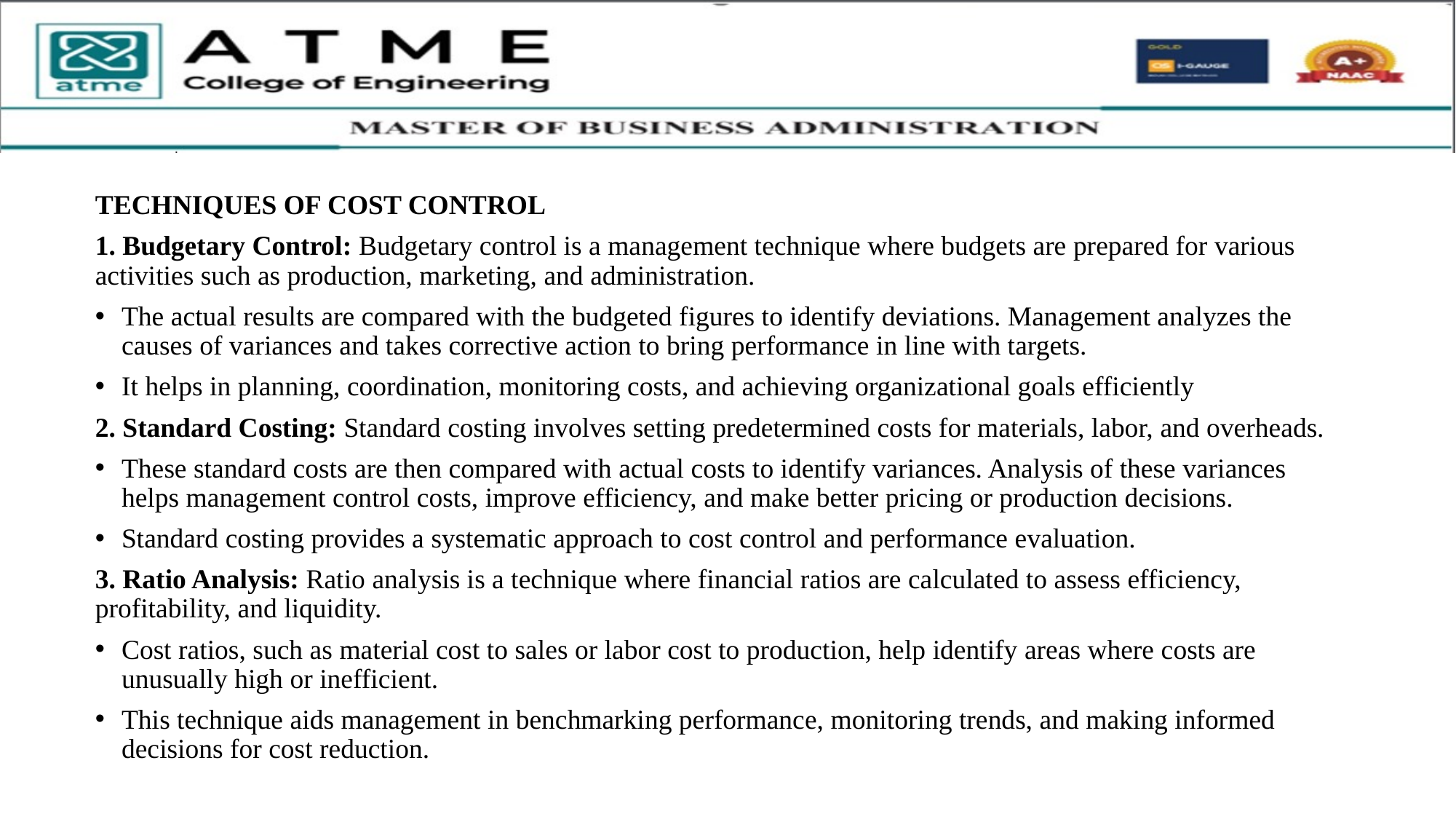

TECHNIQUES OF COST CONTROL
1. Budgetary Control: Budgetary control is a management technique where budgets are prepared for various activities such as production, marketing, and administration.
The actual results are compared with the budgeted figures to identify deviations. Management analyzes the causes of variances and takes corrective action to bring performance in line with targets.
It helps in planning, coordination, monitoring costs, and achieving organizational goals efficiently
2. Standard Costing: Standard costing involves setting predetermined costs for materials, labor, and overheads.
These standard costs are then compared with actual costs to identify variances. Analysis of these variances helps management control costs, improve efficiency, and make better pricing or production decisions.
Standard costing provides a systematic approach to cost control and performance evaluation.
3. Ratio Analysis: Ratio analysis is a technique where financial ratios are calculated to assess efficiency, profitability, and liquidity.
Cost ratios, such as material cost to sales or labor cost to production, help identify areas where costs are unusually high or inefficient.
This technique aids management in benchmarking performance, monitoring trends, and making informed decisions for cost reduction.